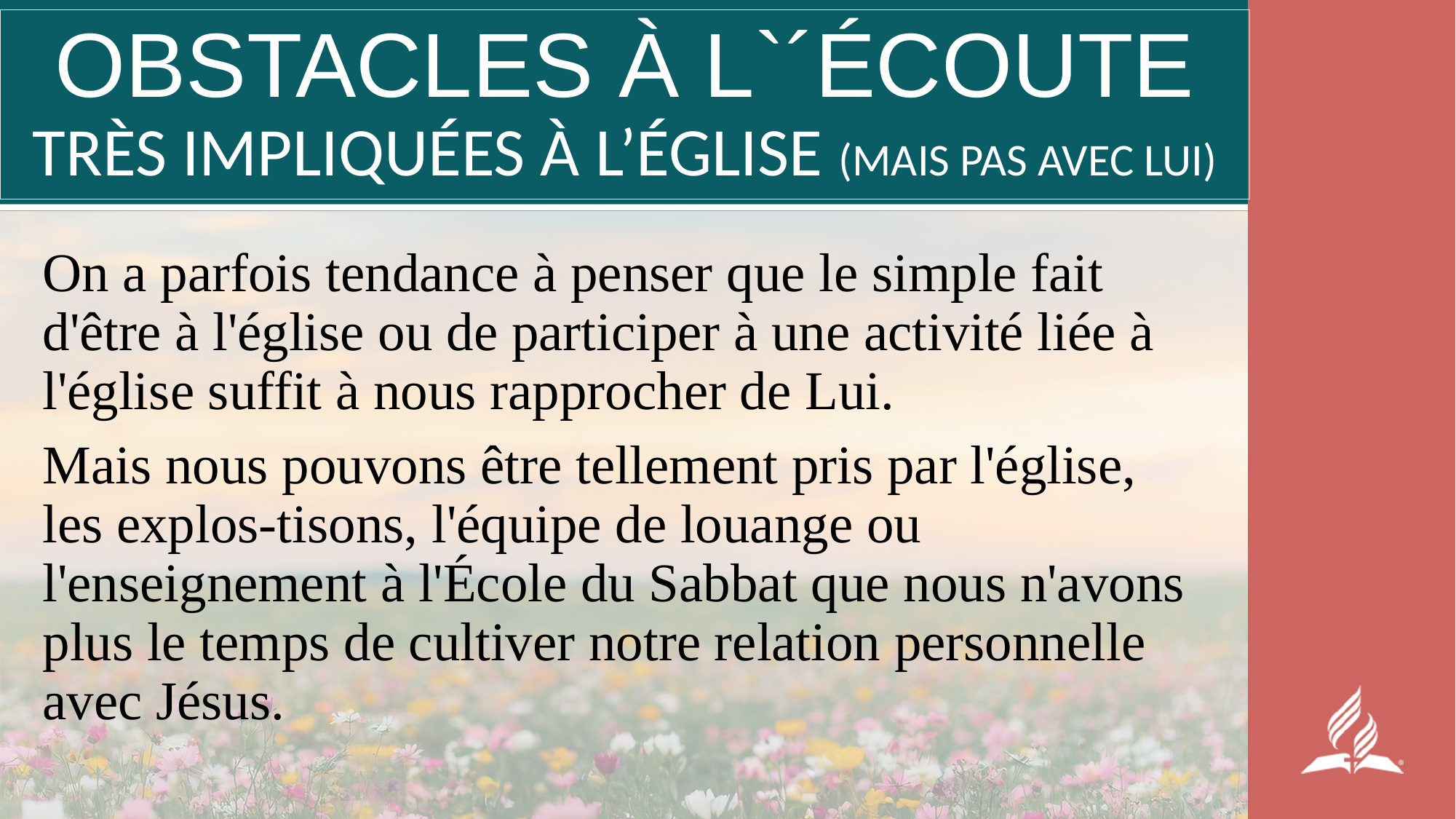

# OBSTACLES À L`´ÉCOUTE TRÈS IMPLIQUÉES À L’ÉGLISE (MAIS PAS AVEC LUI)
On a parfois tendance à penser que le simple fait d'être à l'église ou de participer à une activité liée à l'église suffit à nous rapprocher de Lui.
Mais nous pouvons être tellement pris par l'église, les explos-tisons, l'équipe de louange ou l'enseignement à l'École du Sabbat que nous n'avons plus le temps de cultiver notre relation personnelle avec Jésus.